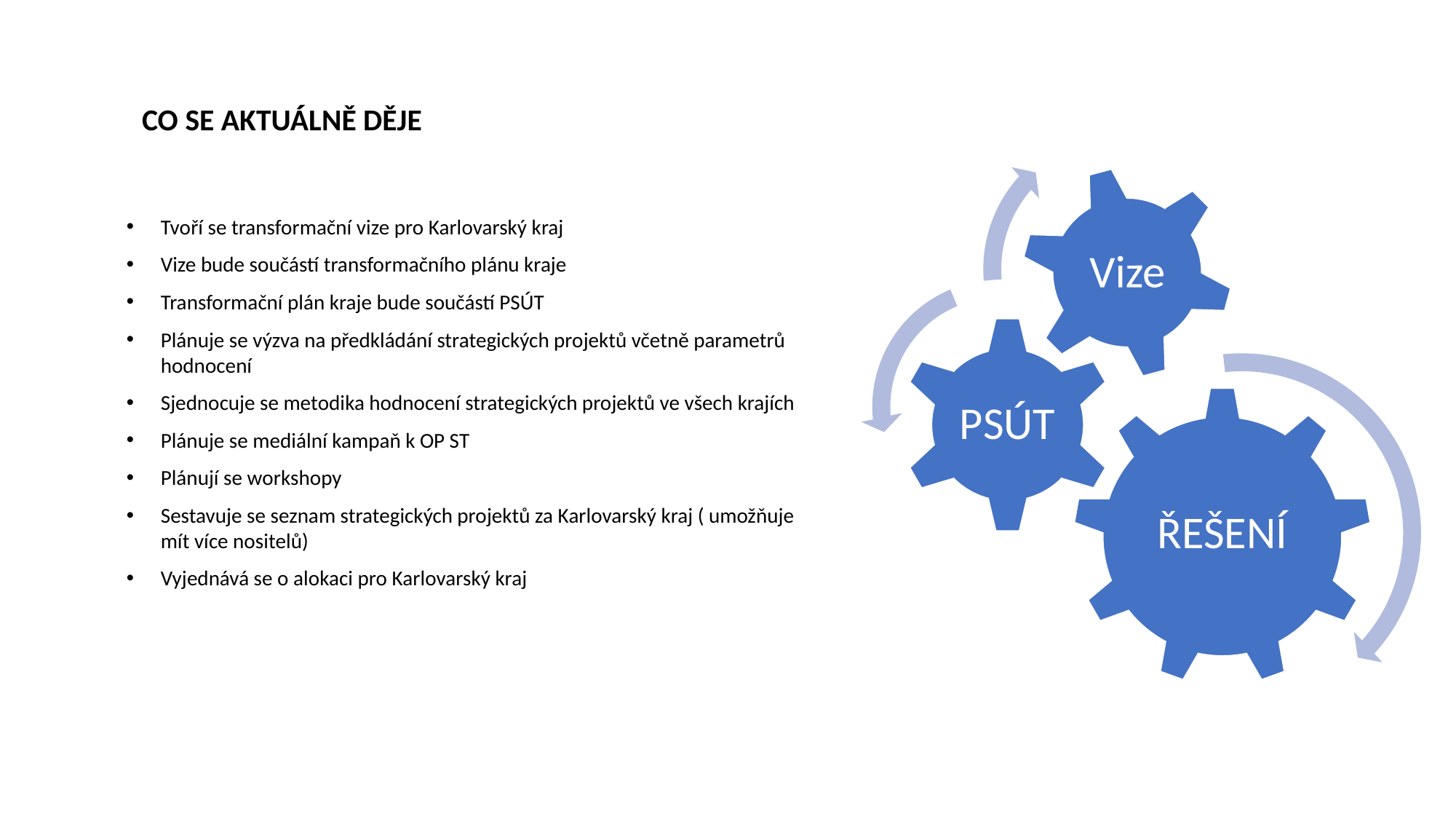

# CO SE AKTUÁLNĚ DĚJE
ŘEŠENÍ
PSÚT
Vize

Tvoří se transformační vize pro Karlovarský kraj
Vize bude součástí transformačního plánu kraje
Transformační plán kraje bude součástí PSÚT
Plánuje se výzva na předkládání strategických projektů včetně parametrů hodnocení
Sjednocuje se metodika hodnocení strategických projektů ve všech krajích
Plánuje se mediální kampaň k OP ST
Plánují se workshopy
Sestavuje se seznam strategických projektů za Karlovarský kraj ( umožňuje mít více nositelů)
Vyjednává se o alokaci pro Karlovarský kraj